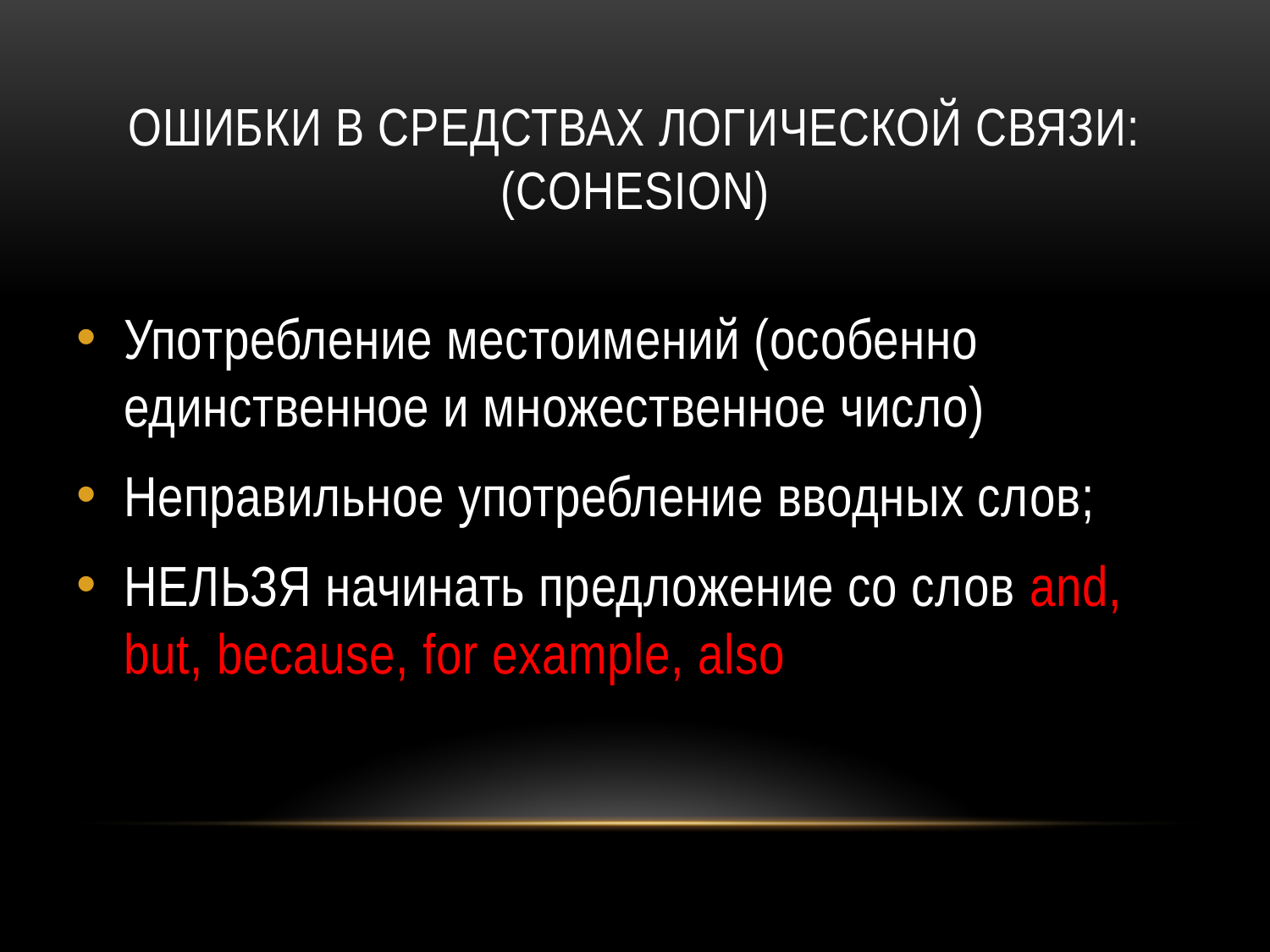

# Ошибки в средствах логической связи: (Cohesion)
Употребление местоимений (особенно единственное и множественное число)
Неправильное употребление вводных слов;
НЕЛЬЗЯ начинать предложение со слов and, but, because, for example, also